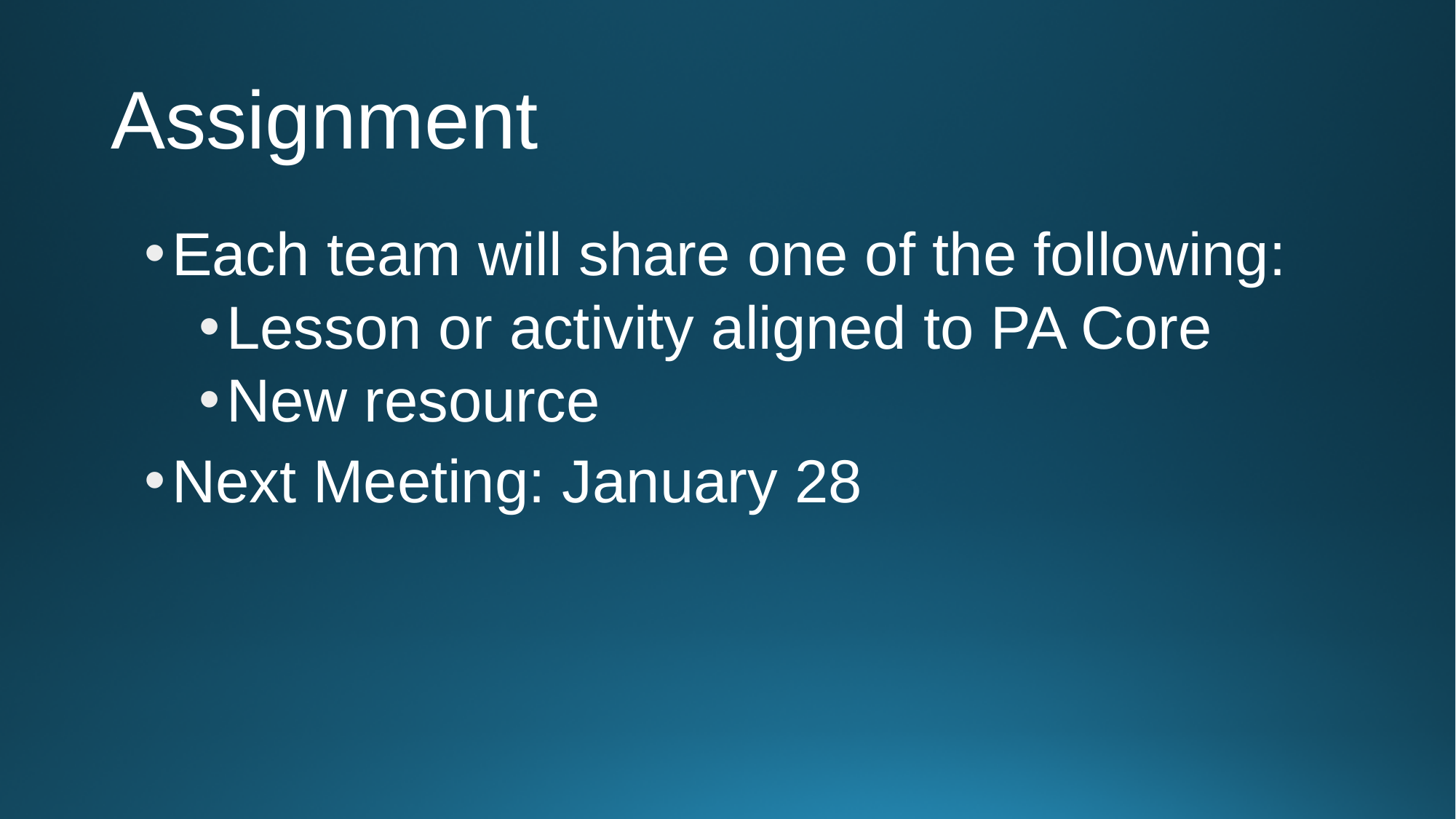

# Assignment
Each team will share one of the following:
Lesson or activity aligned to PA Core
New resource
Next Meeting: January 28